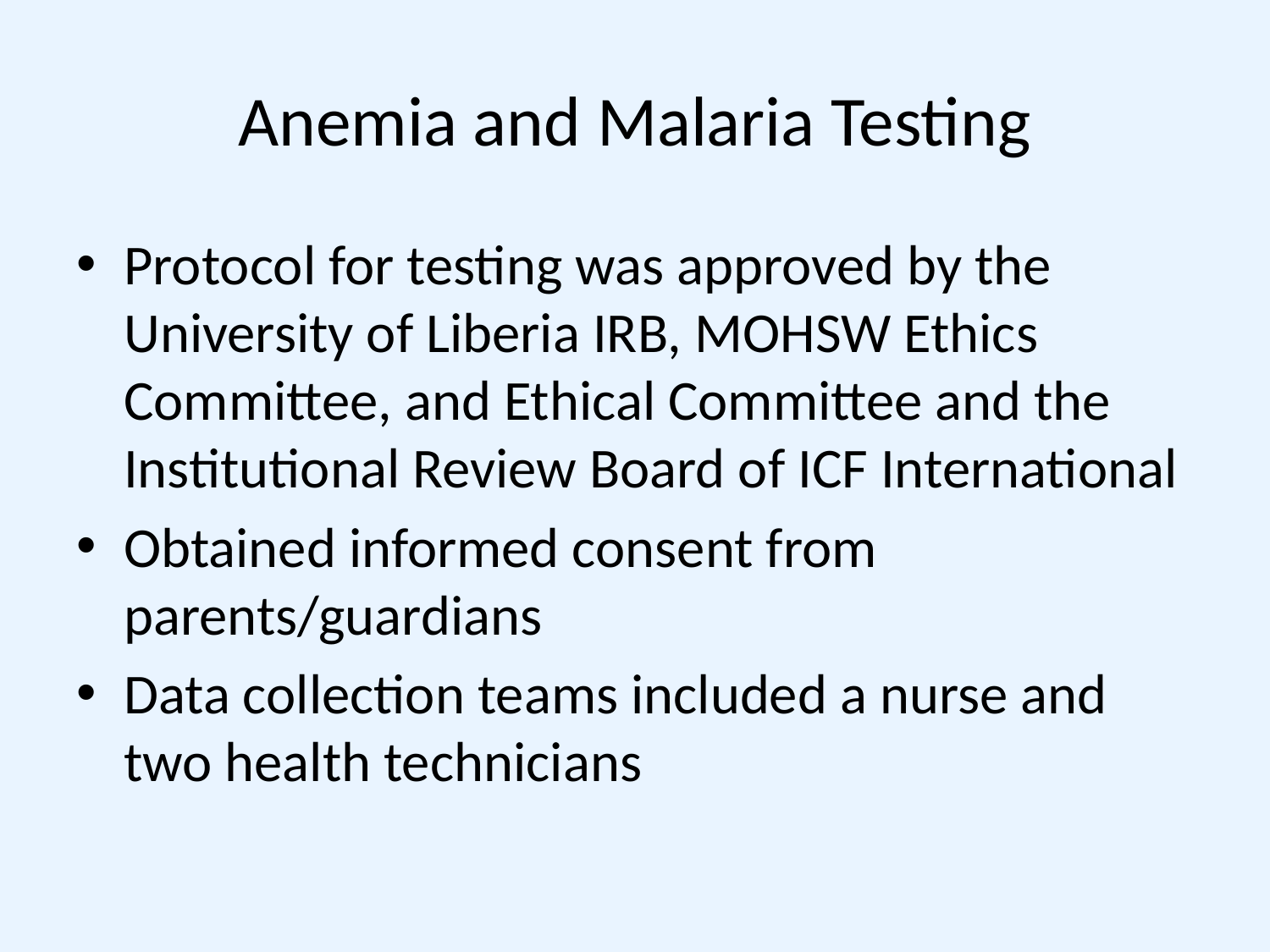

# Anemia and Malaria Testing
Protocol for testing was approved by the University of Liberia IRB, MOHSW Ethics Committee, and Ethical Committee and the Institutional Review Board of ICF International
Obtained informed consent from parents/guardians
Data collection teams included a nurse and two health technicians